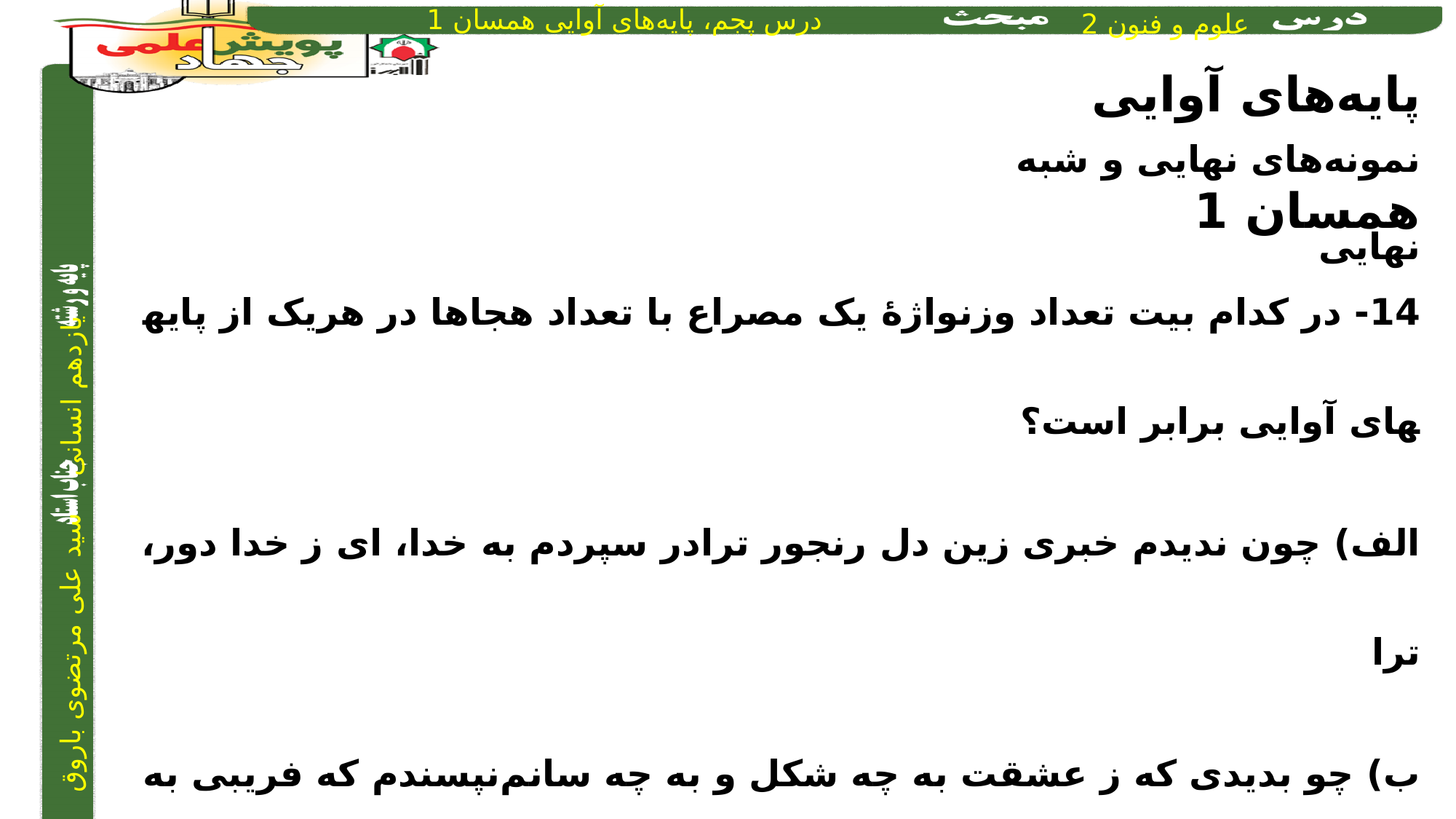

پایه‌های آوایی همسان 1
نمونه‌های نهایی و شبه نهایی
14- در کدام بیت تعداد وزن­واژۀ یک مصراع با تعداد هجا­ها در هریک از پایه­های آوایی برابر است؟
	الف) چون ندیدم خبری زین دل رنجور ترا	در سپردم به خدا، ای ز خدا دور، ترا
	ب) چو بدیدی که ز عشقت به چه شکل و به چه سانم	نپسندم که فریبی به فسون و به فسانم